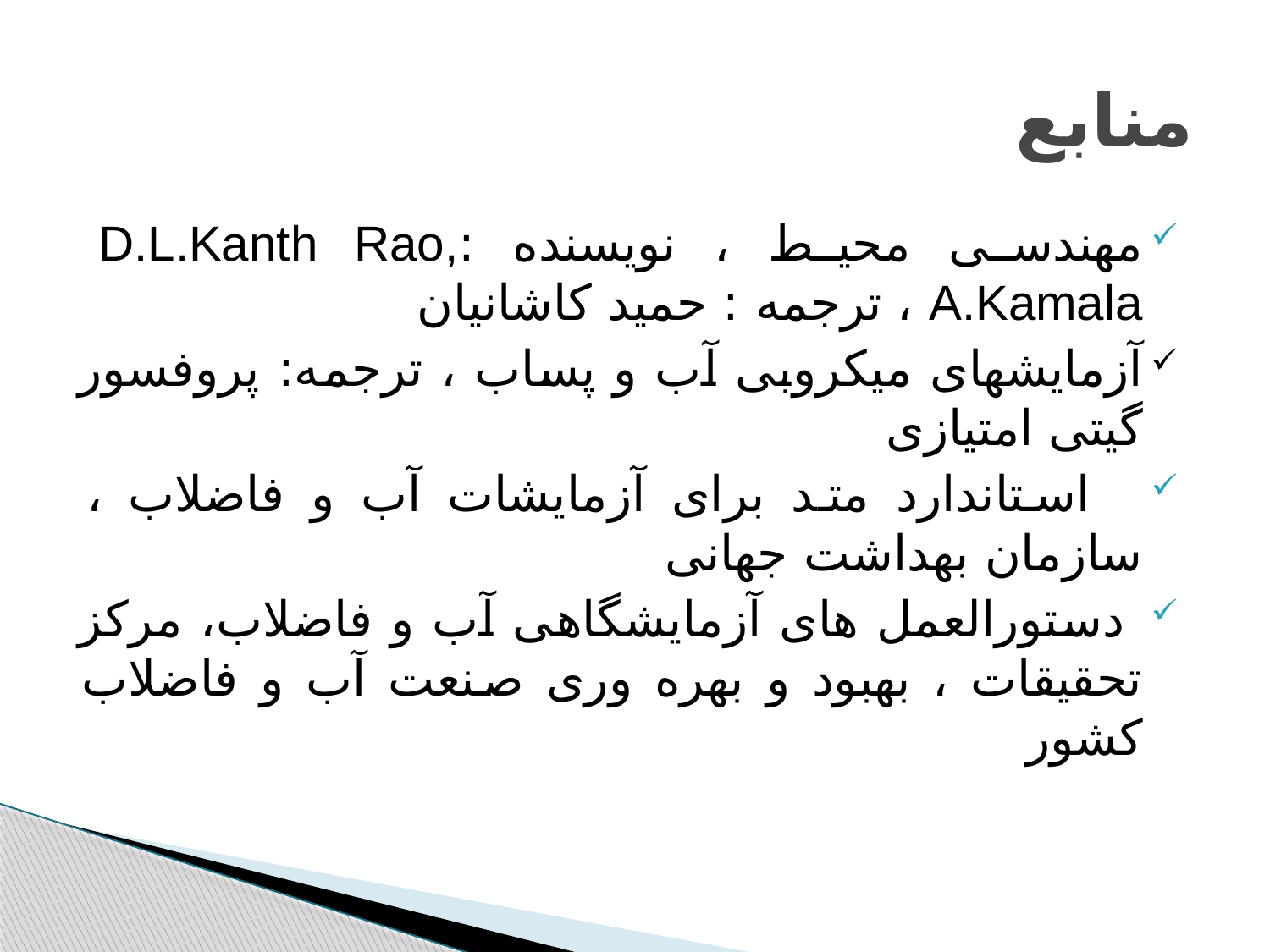

# منابع
مهندسی محیط ، نویسنده :D.L.Kanth Rao, A.Kamala ، ترجمه : حمید کاشانیان
آزمایشهای میکروبی آب و پساب ، ترجمه: پروفسور گیتی امتیازی
  استاندارد متد برای آزمایشات آب و فاضلاب ، سازمان بهداشت جهانی
 دستورالعمل های آزمایشگاهی آب و فاضلاب، مرکز تحقیقات ، بهبود و بهره وری صنعت آب و فاضلاب کشور